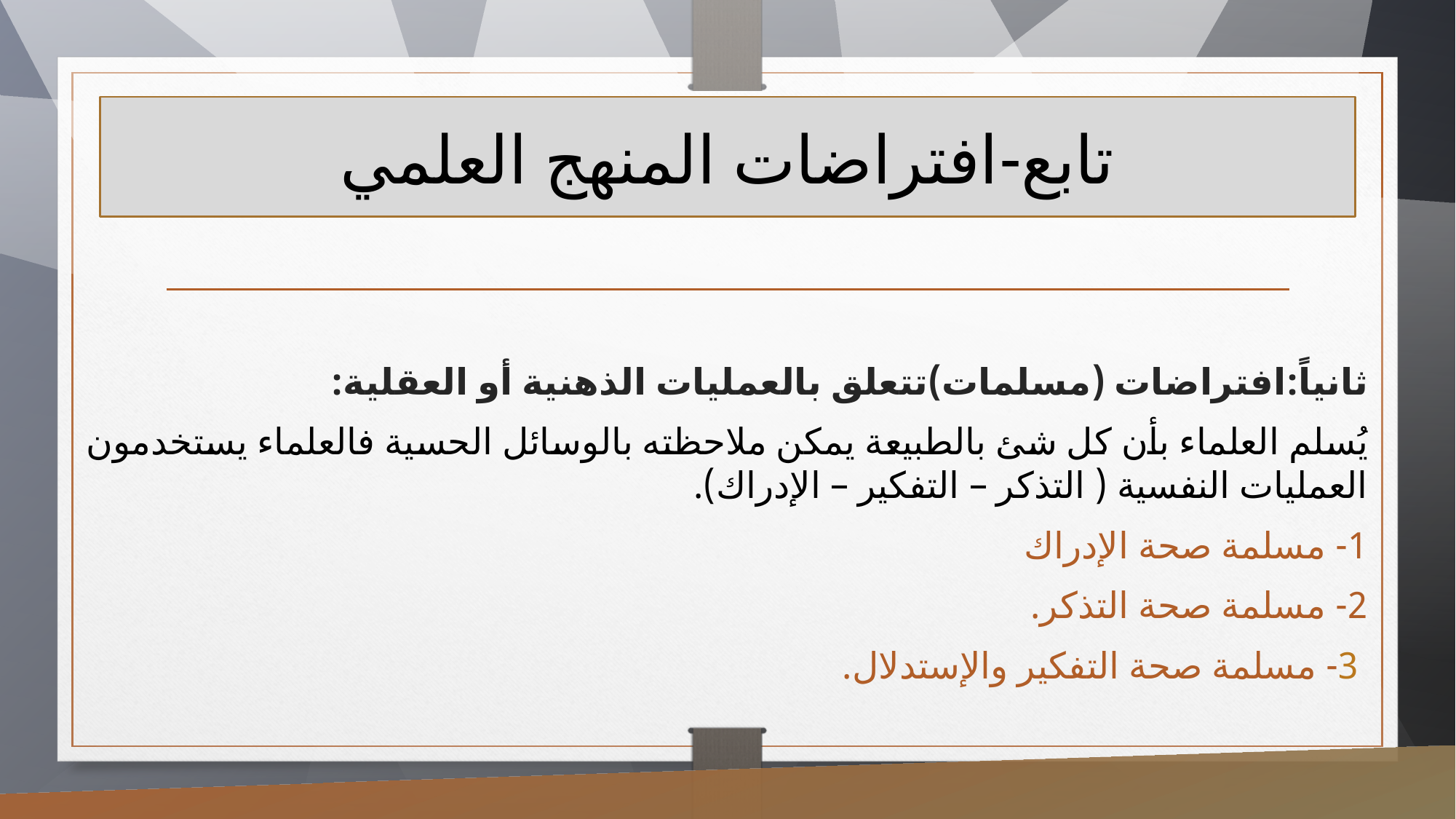

# تابع-افتراضات المنهج العلمي

ثانياً:افتراضات (مسلمات)تتعلق بالعمليات الذهنية أو العقلية:
يُسلم العلماء بأن كل شئ بالطبيعة يمكن ملاحظته بالوسائل الحسية فالعلماء يستخدمون العمليات النفسية ( التذكر – التفكير – الإدراك).
1- مسلمة صحة الإدراك
2- مسلمة صحة التذكر.
 3- مسلمة صحة التفكير والإستدلال.